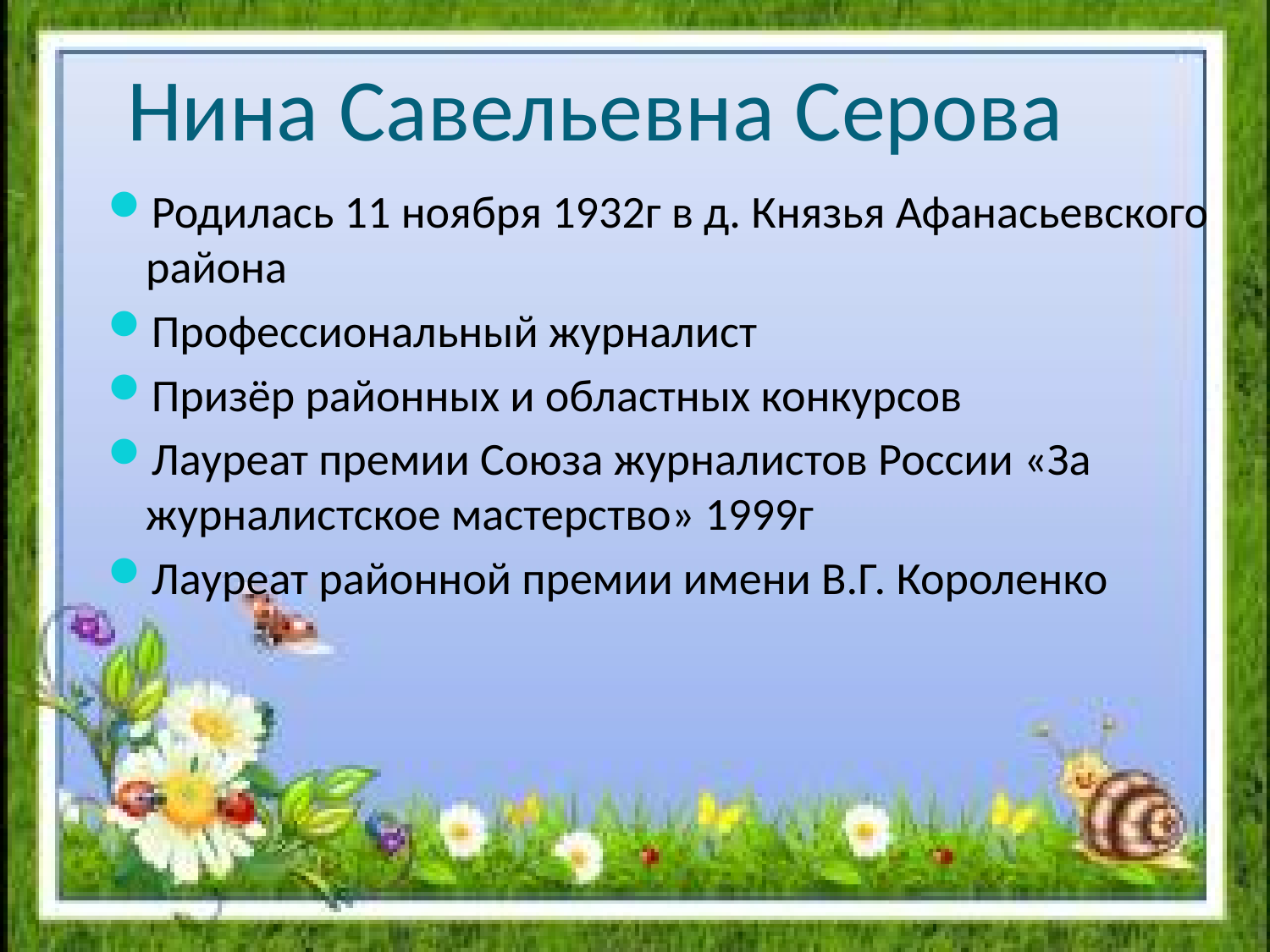

# Нина Савельевна Серова
Родилась 11 ноября 1932г в д. Князья Афанасьевского района
Профессиональный журналист
Призёр районных и областных конкурсов
Лауреат премии Союза журналистов России «За журналистское мастерство» 1999г
Лауреат районной премии имени В.Г. Короленко